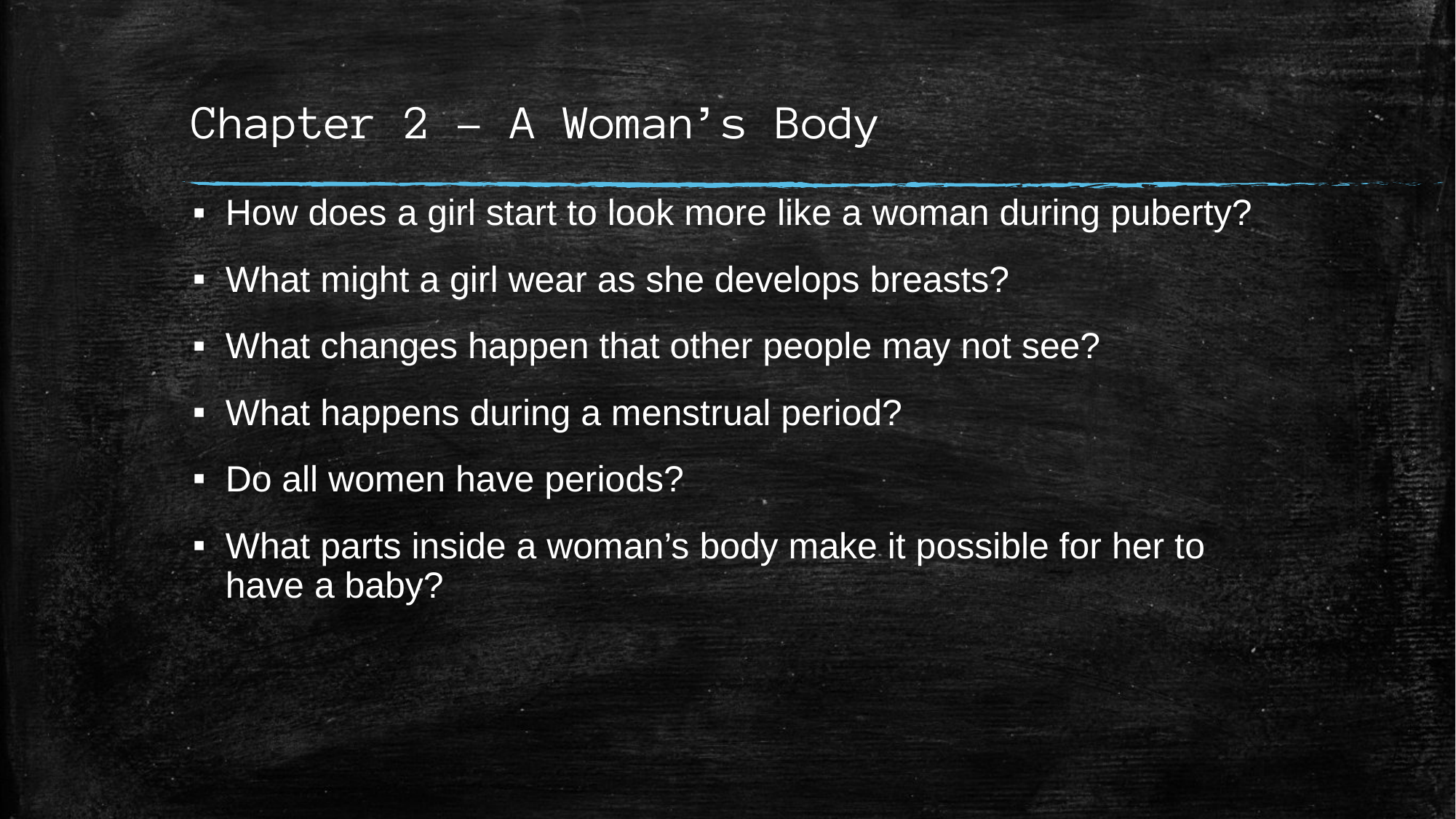

# Chapter 2 – A Woman’s Body
How does a girl start to look more like a woman during puberty?
What might a girl wear as she develops breasts?
What changes happen that other people may not see?
What happens during a menstrual period?
Do all women have periods?
What parts inside a woman’s body make it possible for her to have a baby?